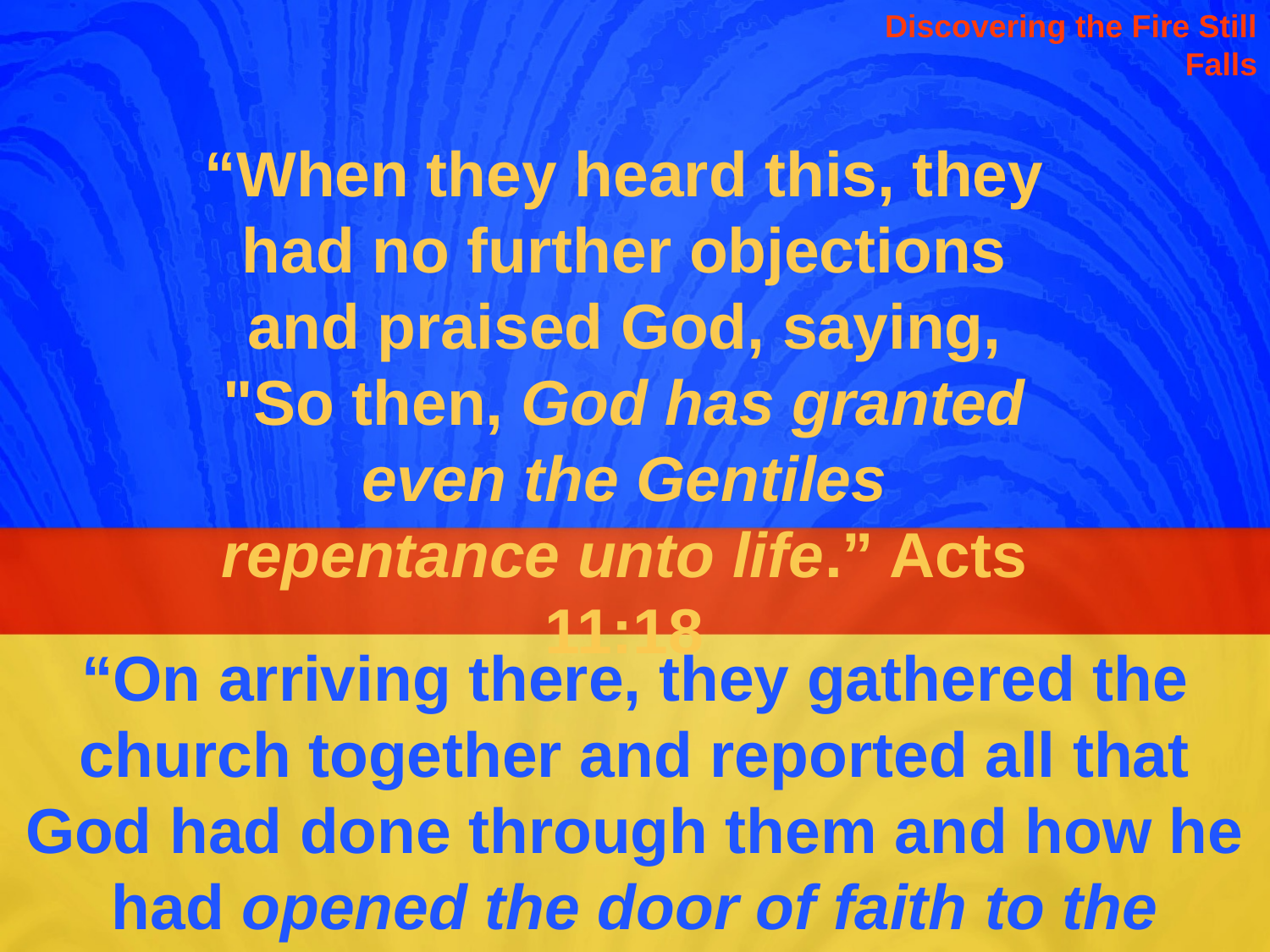

Discovering the Fire Still Falls
“When they heard this, they had no further objections and praised God, saying, "So then, God has granted even the Gentiles repentance unto life.” Acts 11:18
“On arriving there, they gathered the church together and reported all that God had done through them and how he had opened the door of faith to the Gentiles.”  Acts 14: 27